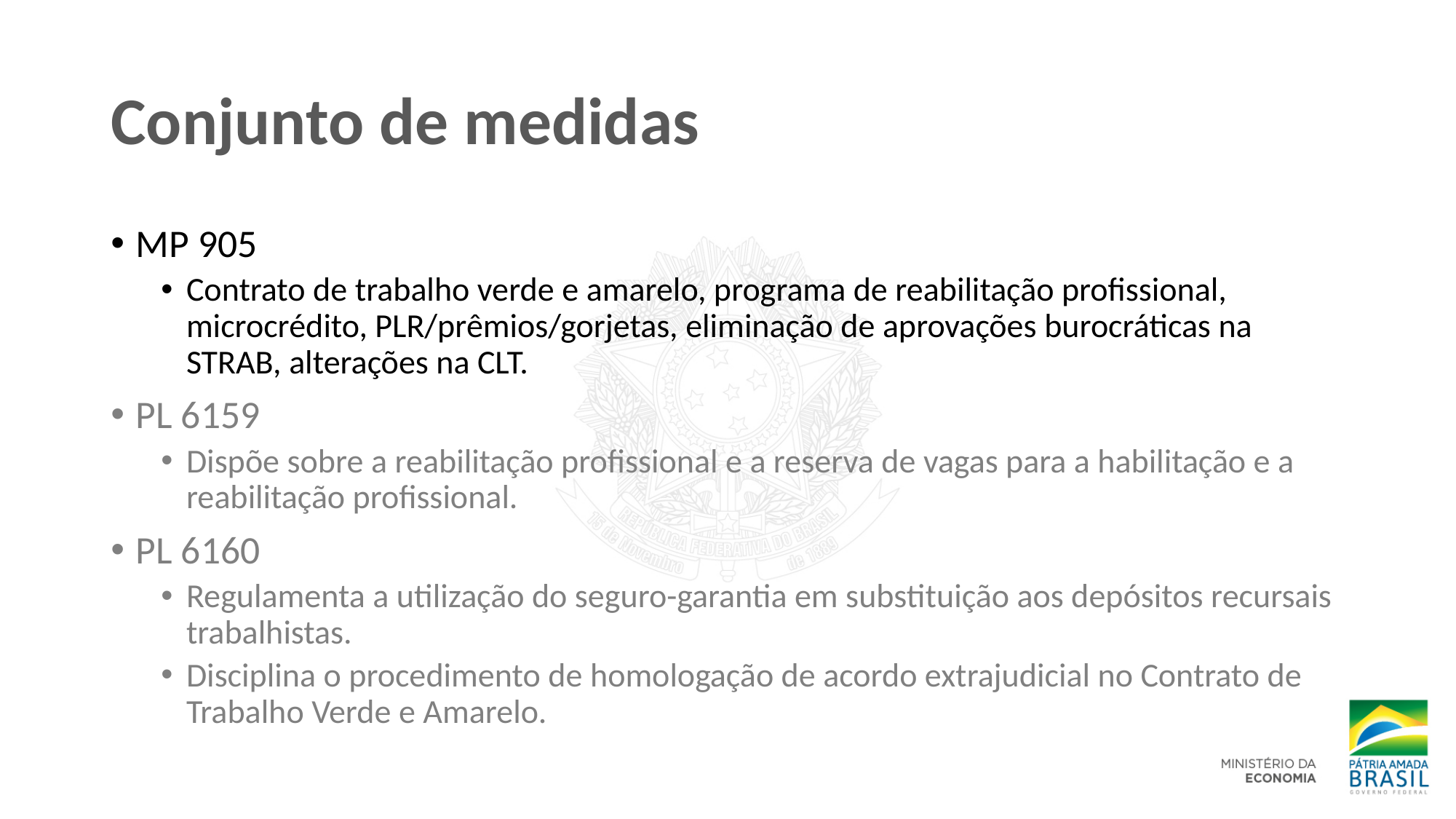

# Conjunto de medidas
MP 905
Contrato de trabalho verde e amarelo, programa de reabilitação profissional, microcrédito, PLR/prêmios/gorjetas, eliminação de aprovações burocráticas na STRAB, alterações na CLT.
PL 6159
Dispõe sobre a reabilitação profissional e a reserva de vagas para a habilitação e a reabilitação profissional.
PL 6160
Regulamenta a utilização do seguro-garantia em substituição aos depósitos recursais trabalhistas.
Disciplina o procedimento de homologação de acordo extrajudicial no Contrato de Trabalho Verde e Amarelo.